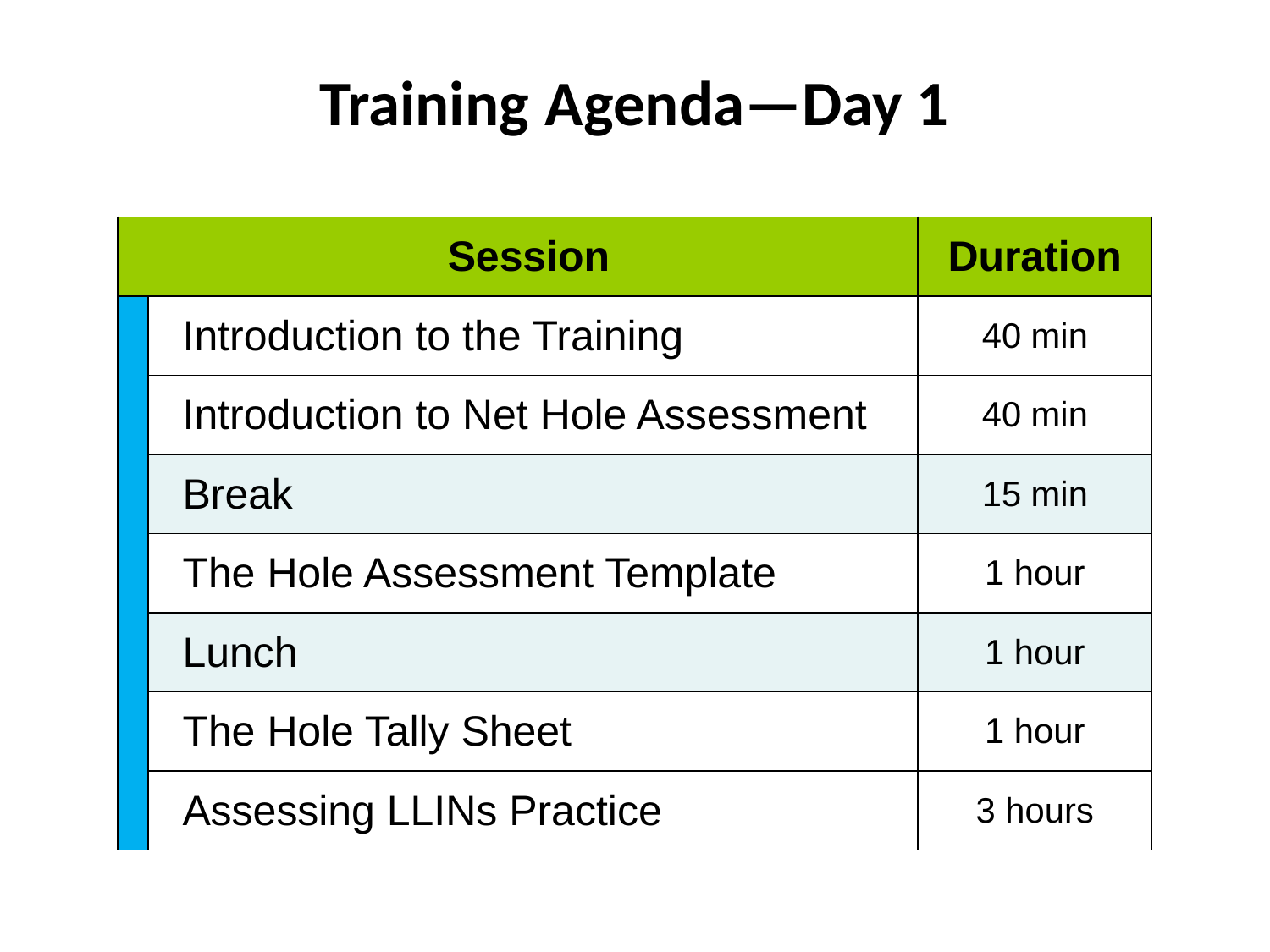

# Training Agenda—Day 1
| Session |  | Duration |
| --- | --- | --- |
|  | Introduction to the Training | 40 min |
|  | Introduction to Net Hole Assessment | 40 min |
|  | Break | 15 min |
|  | The Hole Assessment Template | 1 hour |
|  | Lunch | 1 hour |
|  | The Hole Tally Sheet | 1 hour |
|  | Assessing LLINs Practice | 3 hours |